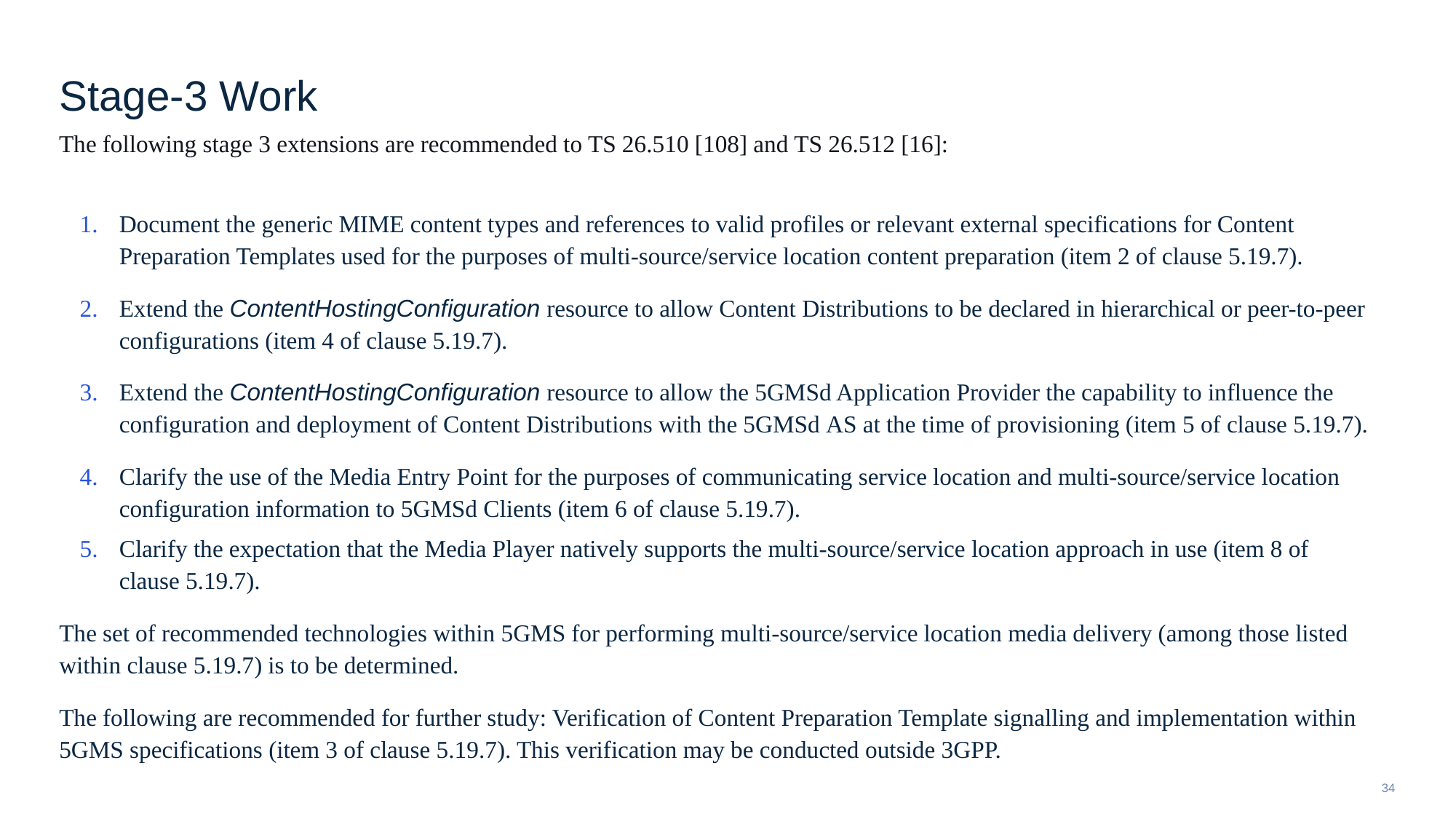

# Stage-3 Work
The following stage 3 extensions are recommended to TS 26.510 [108] and TS 26.512 [16]:
Document the generic MIME content types and references to valid profiles or relevant external specifications for Content Preparation Templates used for the purposes of multi-source/service location content preparation (item 2 of clause 5.19.7).
Extend the ContentHostingConfiguration resource to allow Content Distributions to be declared in hierarchical or peer-to-peer configurations (item 4 of clause 5.19.7).
Extend the ContentHostingConfiguration resource to allow the 5GMSd Application Provider the capability to influence the configuration and deployment of Content Distributions with the 5GMSd AS at the time of provisioning (item 5 of clause 5.19.7).
Clarify the use of the Media Entry Point for the purposes of communicating service location and multi-source/service location configuration information to 5GMSd Clients (item 6 of clause 5.19.7).
Clarify the expectation that the Media Player natively supports the multi-source/service location approach in use (item 8 of clause 5.19.7).
The set of recommended technologies within 5GMS for performing multi-source/service location media delivery (among those listed within clause 5.19.7) is to be determined.
The following are recommended for further study: Verification of Content Preparation Template signalling and implementation within 5GMS specifications (item 3 of clause 5.19.7). This verification may be conducted outside 3GPP.